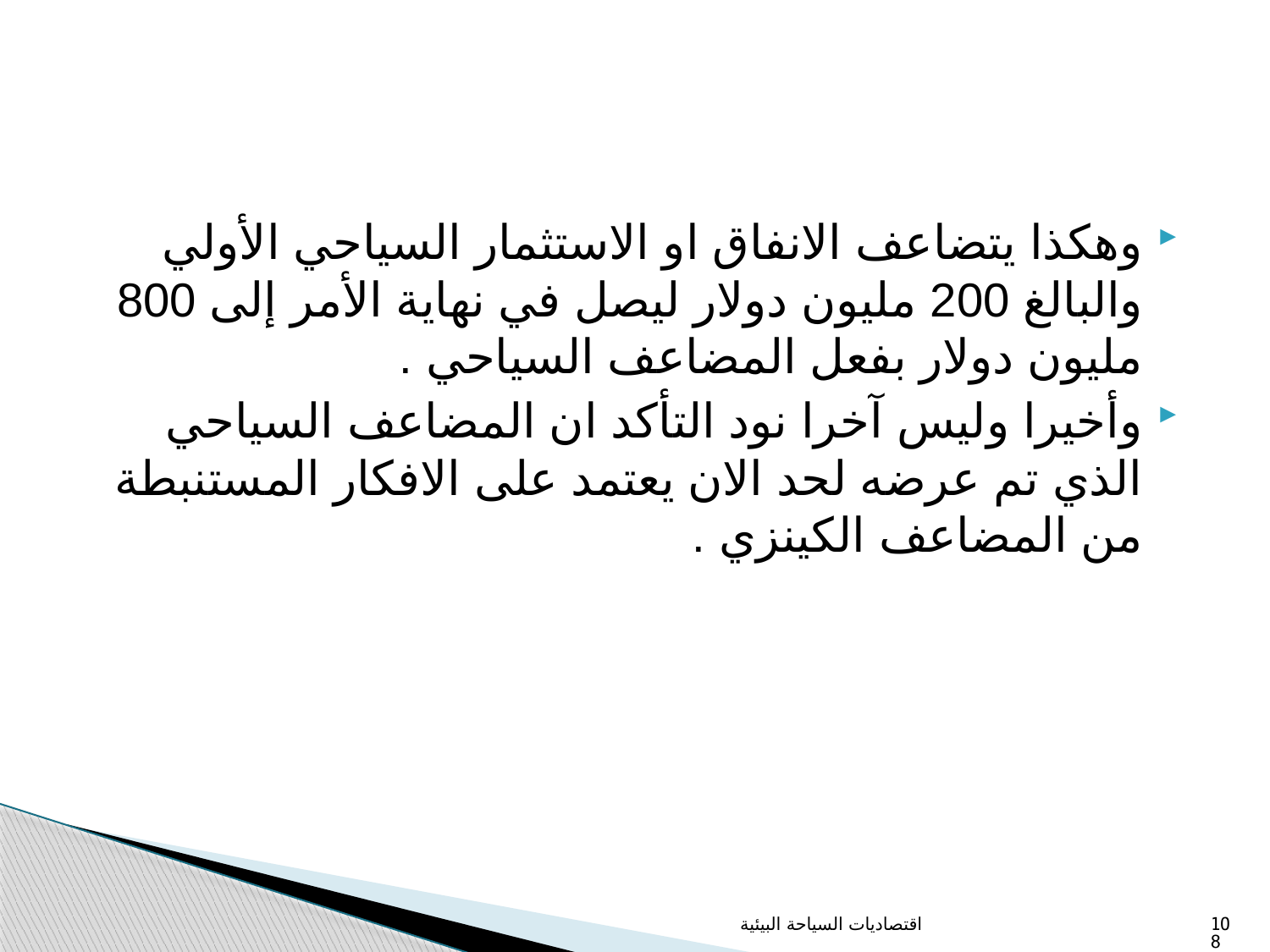

#
وهكذا يتضاعف الانفاق او الاستثمار السياحي الأولي والبالغ 200 مليون دولار ليصل في نهاية الأمر إلى 800 مليون دولار بفعل المضاعف السياحي .
وأخيرا وليس آخرا نود التأكد ان المضاعف السياحي الذي تم عرضه لحد الان يعتمد على الافكار المستنبطة من المضاعف الكينزي .

اقتصاديات السياحة البيئية
108